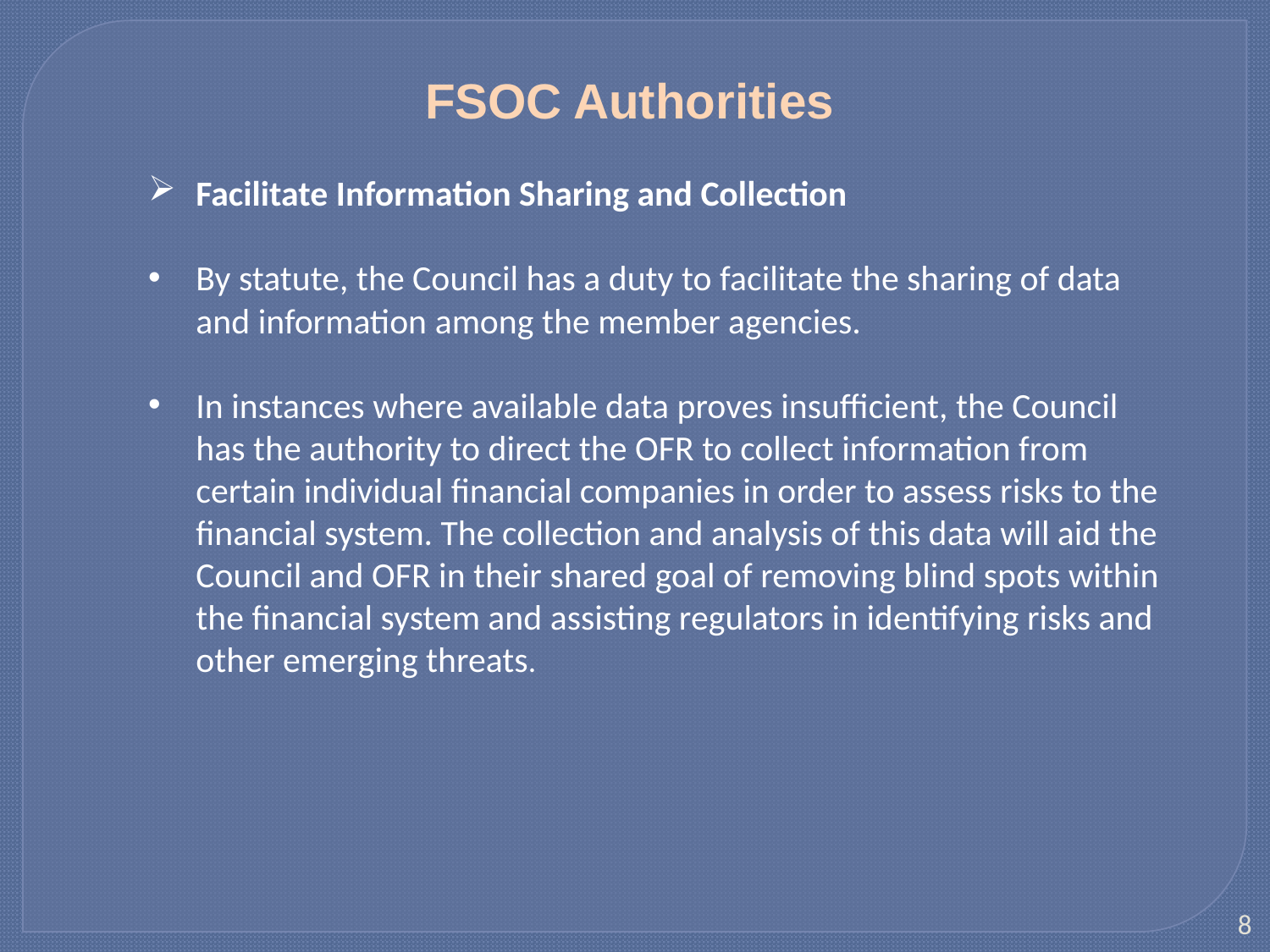

FSOC Authorities
Facilitate Information Sharing and Collection

By statute, the Council has a duty to facilitate the sharing of data and information among the member agencies.

In instances where available data proves insufficient, the Council has the authority to direct the OFR to collect information from certain individual financial companies in order to assess risks to the financial system. The collection and analysis of this data will aid the Council and OFR in their shared goal of removing blind spots within the financial system and assisting regulators in identifying risks and other emerging threats.
8